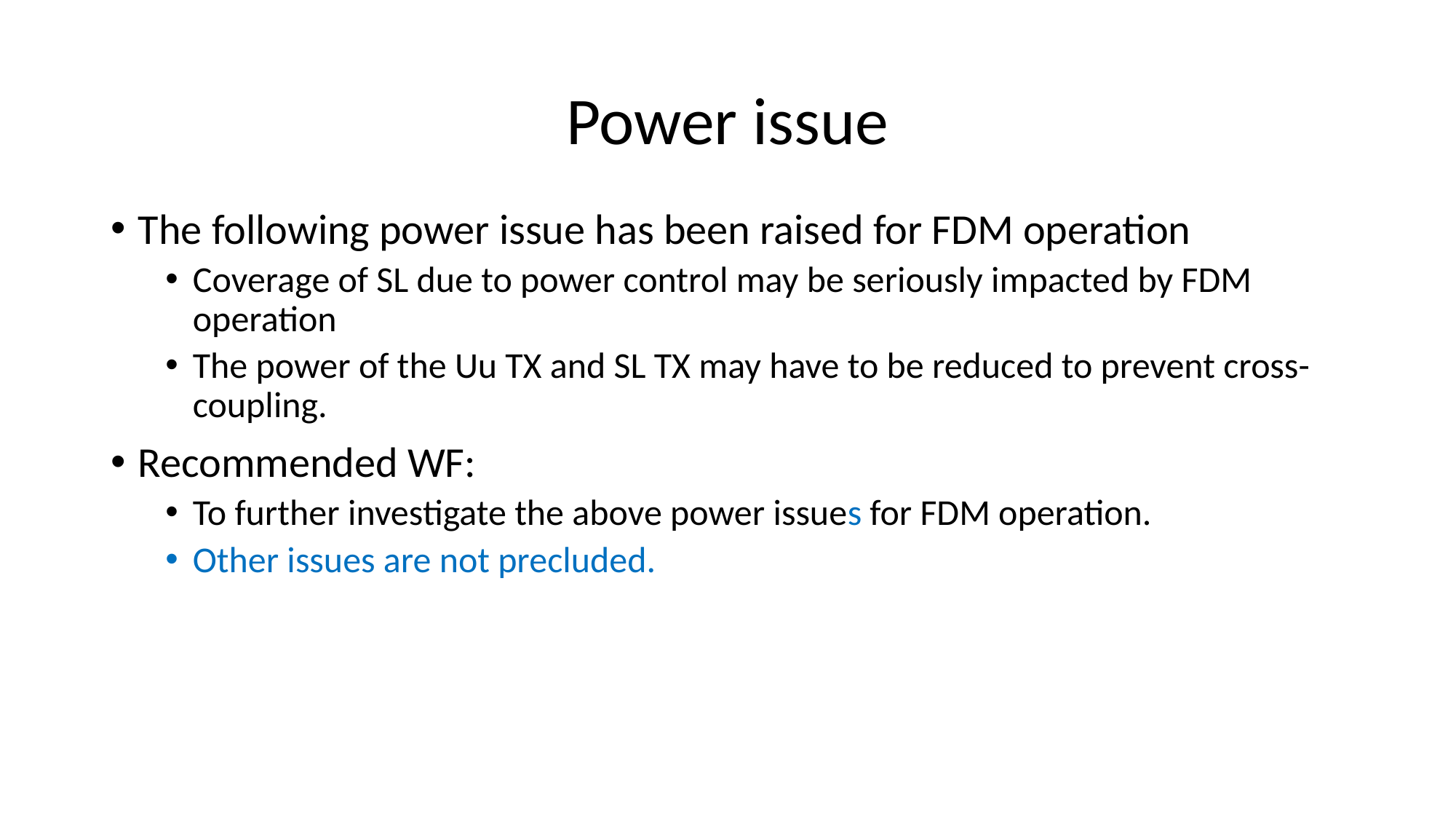

# Power issue
The following power issue has been raised for FDM operation
Coverage of SL due to power control may be seriously impacted by FDM operation
The power of the Uu TX and SL TX may have to be reduced to prevent cross-coupling.
Recommended WF:
To further investigate the above power issues for FDM operation.
Other issues are not precluded.